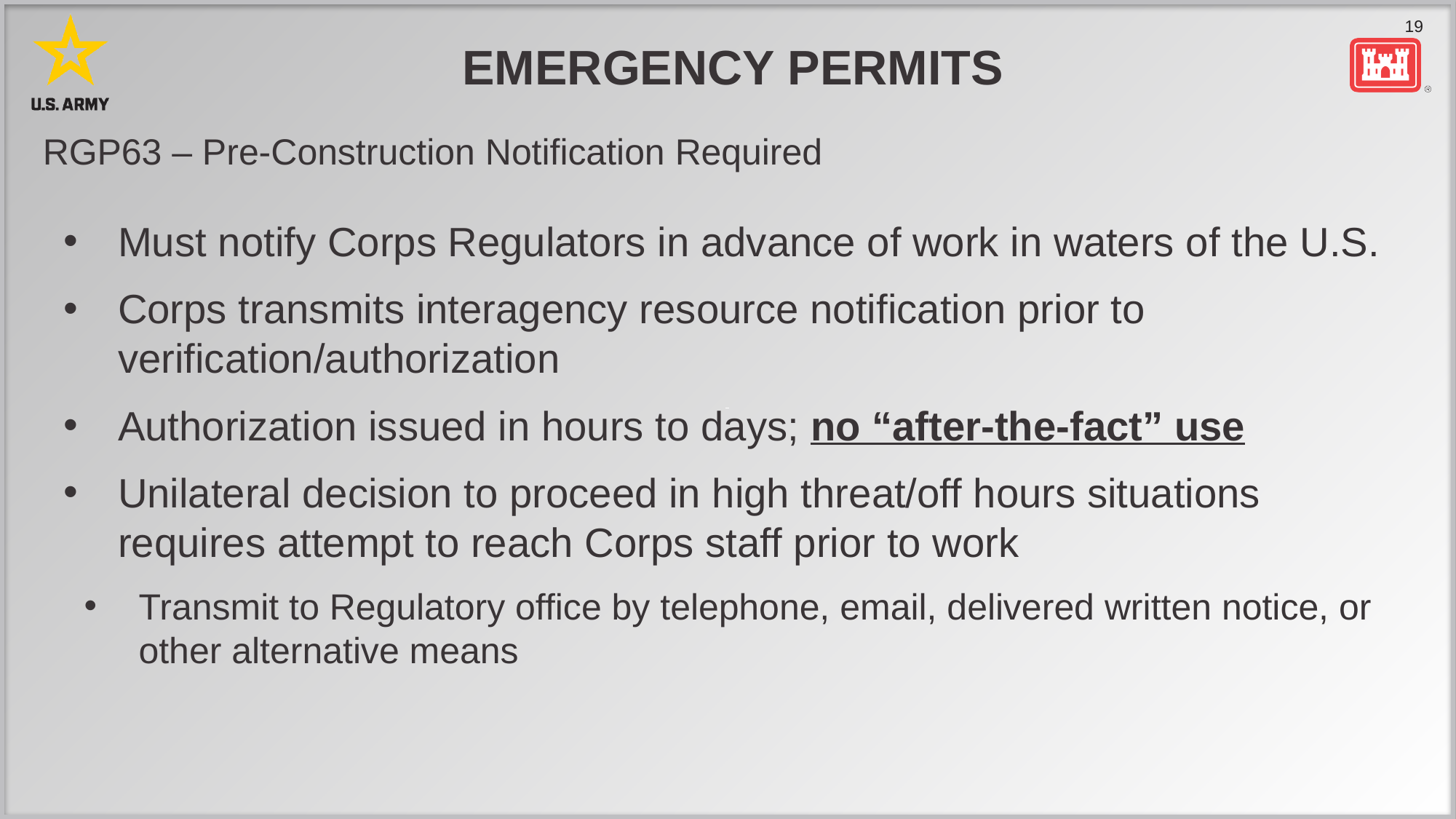

# Emergency Permits
RGP63 – Pre-Construction Notification Required

Must notify Corps Regulators in advance of work in waters of the U.S.
Corps transmits interagency resource notification prior to verification/authorization
Authorization issued in hours to days; no “after-the-fact” use
Unilateral decision to proceed in high threat/off hours situations requires attempt to reach Corps staff prior to work
Transmit to Regulatory office by telephone, email, delivered written notice, or other alternative means